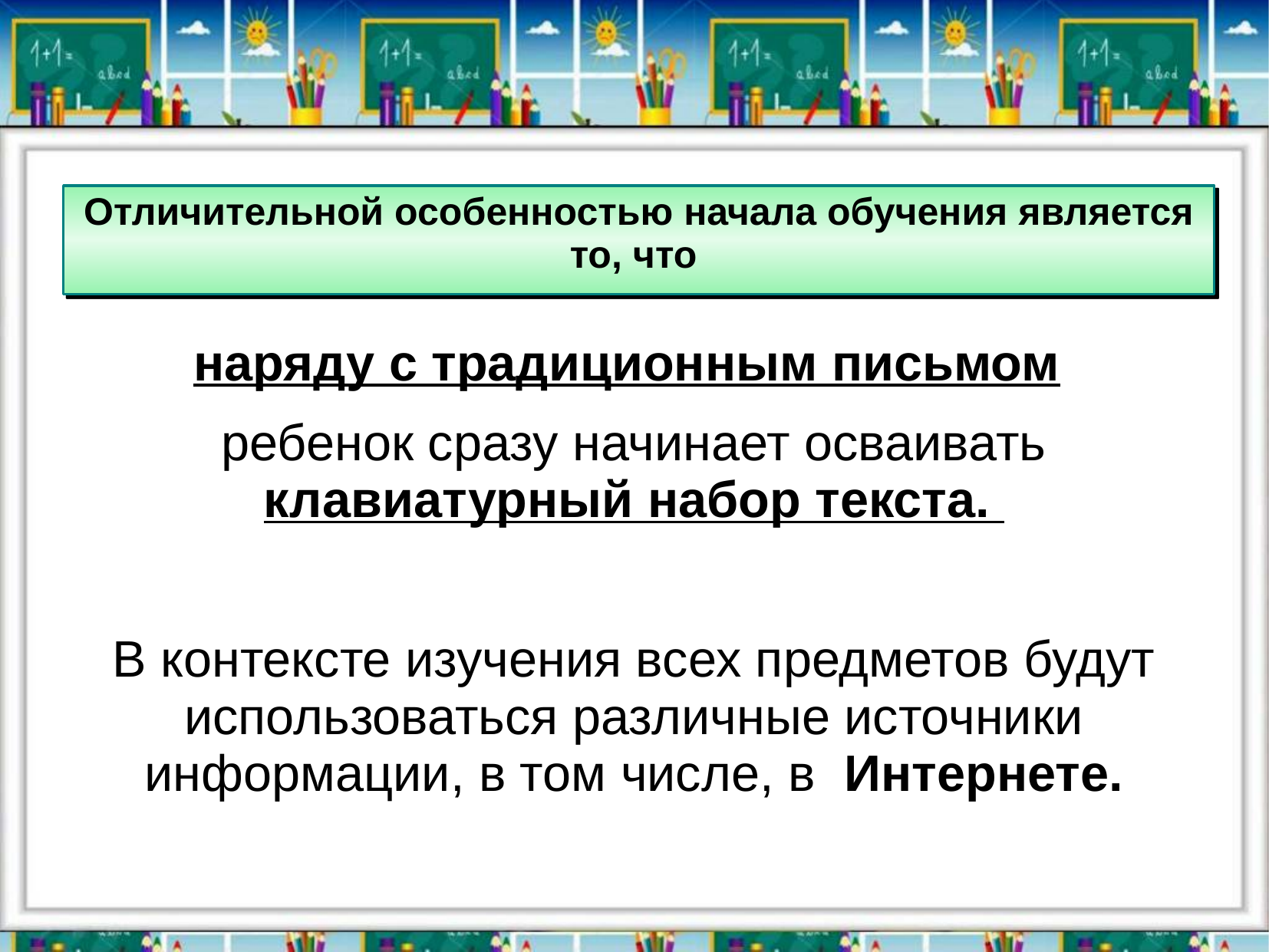

наряду с традиционным письмом
ребенок сразу начинает осваивать клавиатурный набор текста.

В контексте изучения всех предметов будут использоваться различные источники информации, в том числе, в  Интернете.
Отличительной особенностью начала обучения является то, что